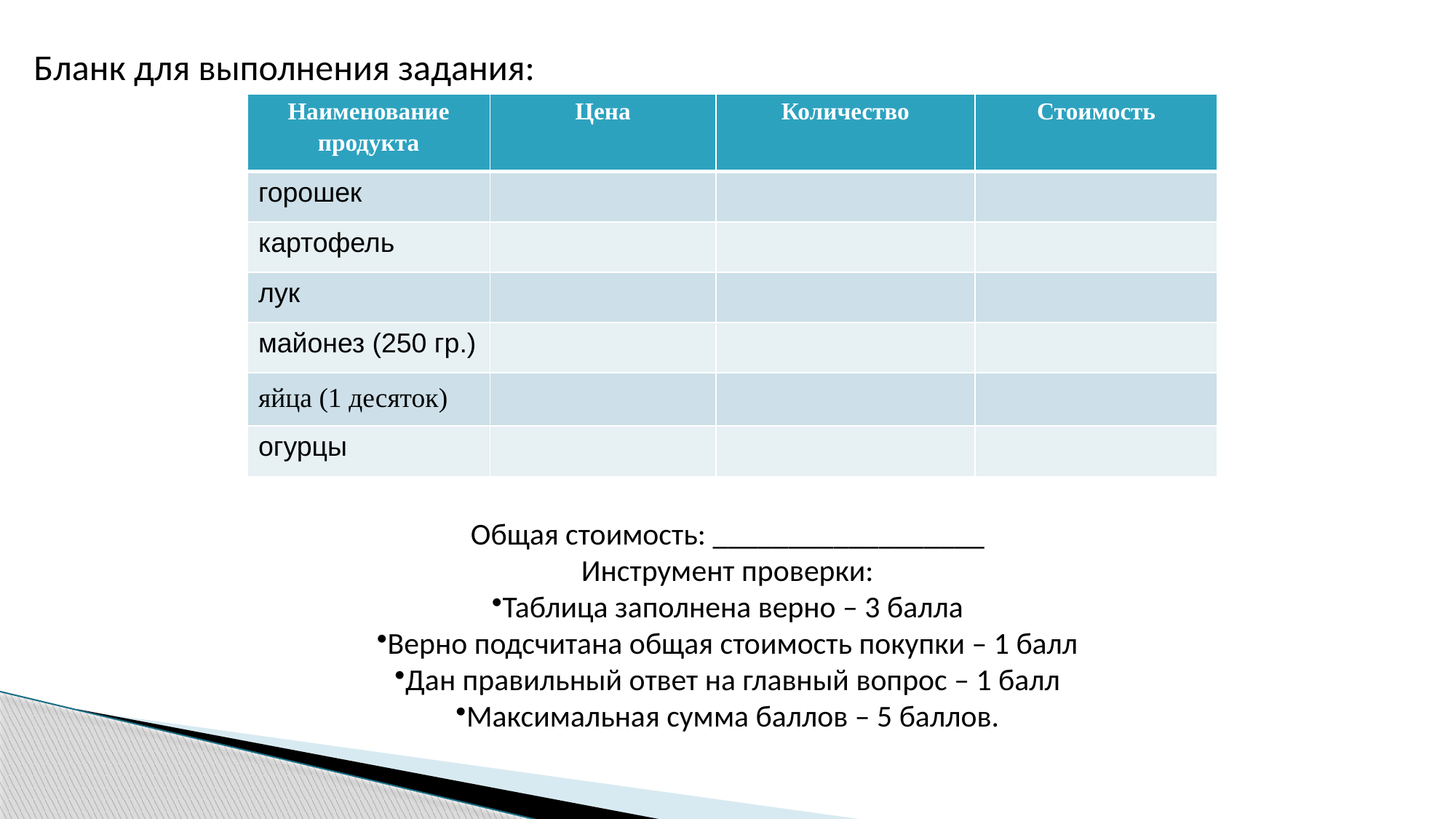

Бланк для выполнения задания:

|  |  |  |  |
| --- | --- | --- | --- |
|  |  |  |  |
|  |  |  |  |
|  |  |  |  |
|  |  |  |  |
|  |  |  |  |
| Наименование продукта | Цена | Количество | Стоимость |
| --- | --- | --- | --- |
| горошек |  |  |  |
| картофель |  |  |  |
| лук |  |  |  |
| майонез (250 гр.) |  |  |  |
| яйца (1 десяток) |  |  |  |
| огурцы |  |  |  |

Общая стоимость: __________________
Инструмент проверки:
Таблица заполнена верно – 3 балла
Верно подсчитана общая стоимость покупки – 1 балл
Дан правильный ответ на главный вопрос – 1 балл
Максимальная сумма баллов – 5 баллов.